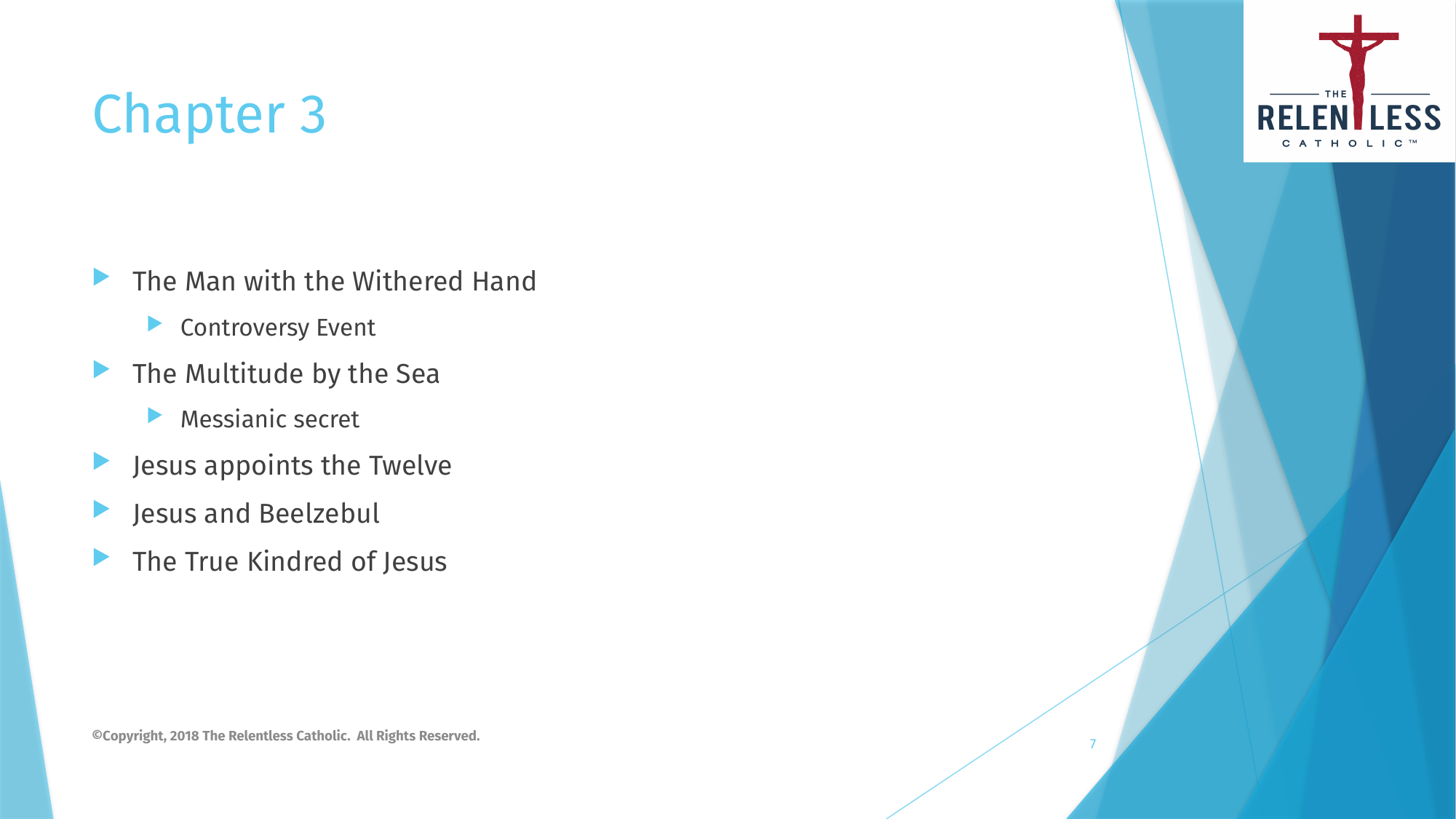

# Chapter 3
The Man with the Withered Hand
Controversy Event
The Multitude by the Sea
Messianic secret
Jesus appoints the Twelve
Jesus and Beelzebul
The True Kindred of Jesus

©Copyright, 2018 The Relentless Catholic.  All Rights Reserved.

7